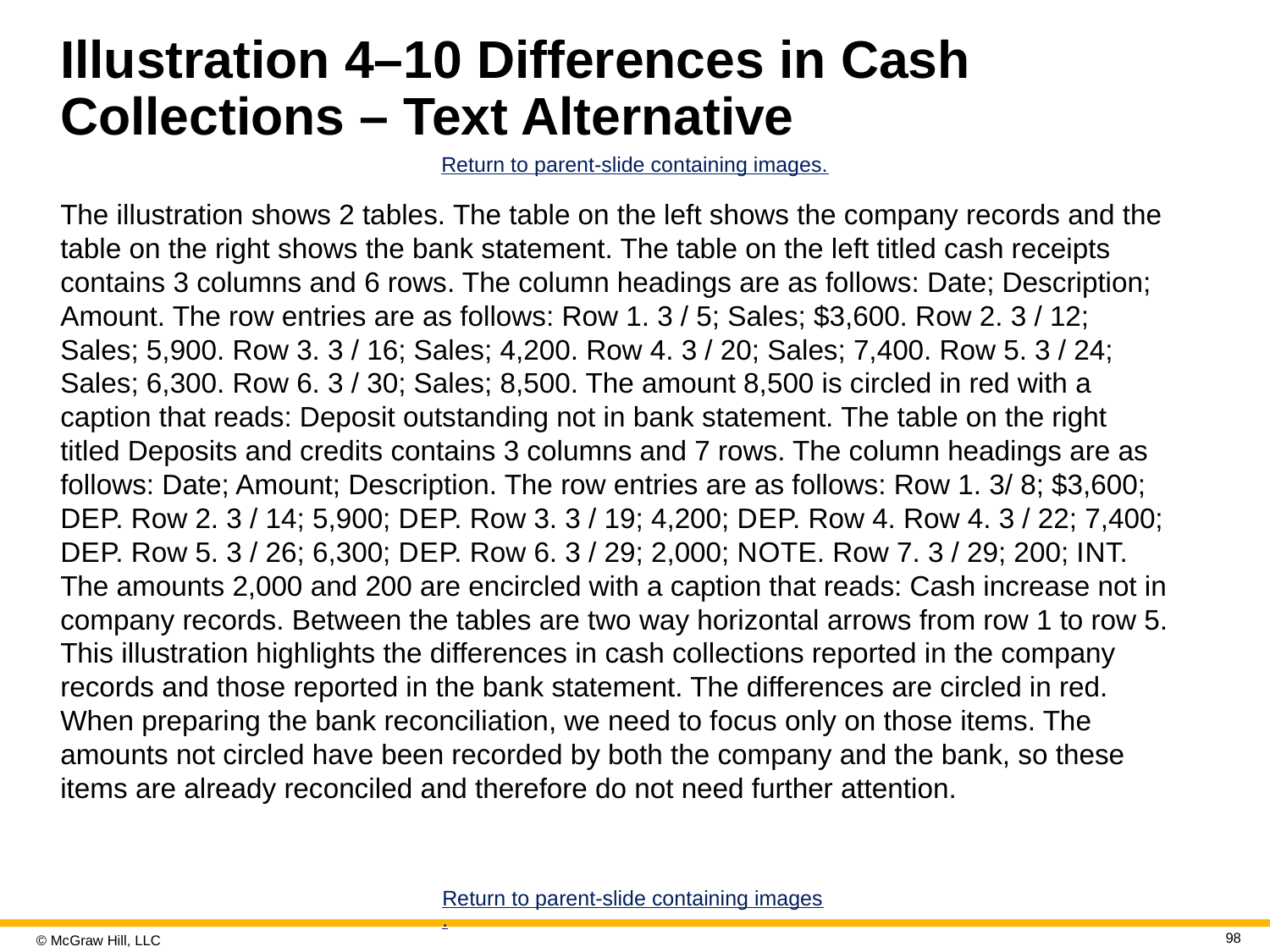

# Illustration 4–10 Differences in Cash Collections – Text Alternative
Return to parent-slide containing images.
The illustration shows 2 tables. The table on the left shows the company records and the table on the right shows the bank statement. The table on the left titled cash receipts contains 3 columns and 6 rows. The column headings are as follows: Date; Description; Amount. The row entries are as follows: Row 1. 3 / 5; Sales; $3,600. Row 2. 3 / 12; Sales; 5,900. Row 3. 3 / 16; Sales; 4,200. Row 4. 3 / 20; Sales; 7,400. Row 5. 3 / 24; Sales; 6,300. Row 6. 3 / 30; Sales; 8,500. The amount 8,500 is circled in red with a caption that reads: Deposit outstanding not in bank statement. The table on the right titled Deposits and credits contains 3 columns and 7 rows. The column headings are as follows: Date; Amount; Description. The row entries are as follows: Row 1. 3/ 8; $3,600; D E P. Row 2. 3 / 14; 5,900; D E P. Row 3. 3 / 19; 4,200; D E P. Row 4. Row 4. 3 / 22; 7,400; D E P. Row 5. 3 / 26; 6,300; D E P. Row 6. 3 / 29; 2,000; N O T E. Row 7. 3 / 29; 200; I N T. The amounts 2,000 and 200 are encircled with a caption that reads: Cash increase not in company records. Between the tables are two way horizontal arrows from row 1 to row 5. This illustration highlights the differences in cash collections reported in the company records and those reported in the bank statement. The differences are circled in red. When preparing the bank reconciliation, we need to focus only on those items. The amounts not circled have been recorded by both the company and the bank, so these items are already reconciled and therefore do not need further attention.
Return to parent-slide containing images.
98